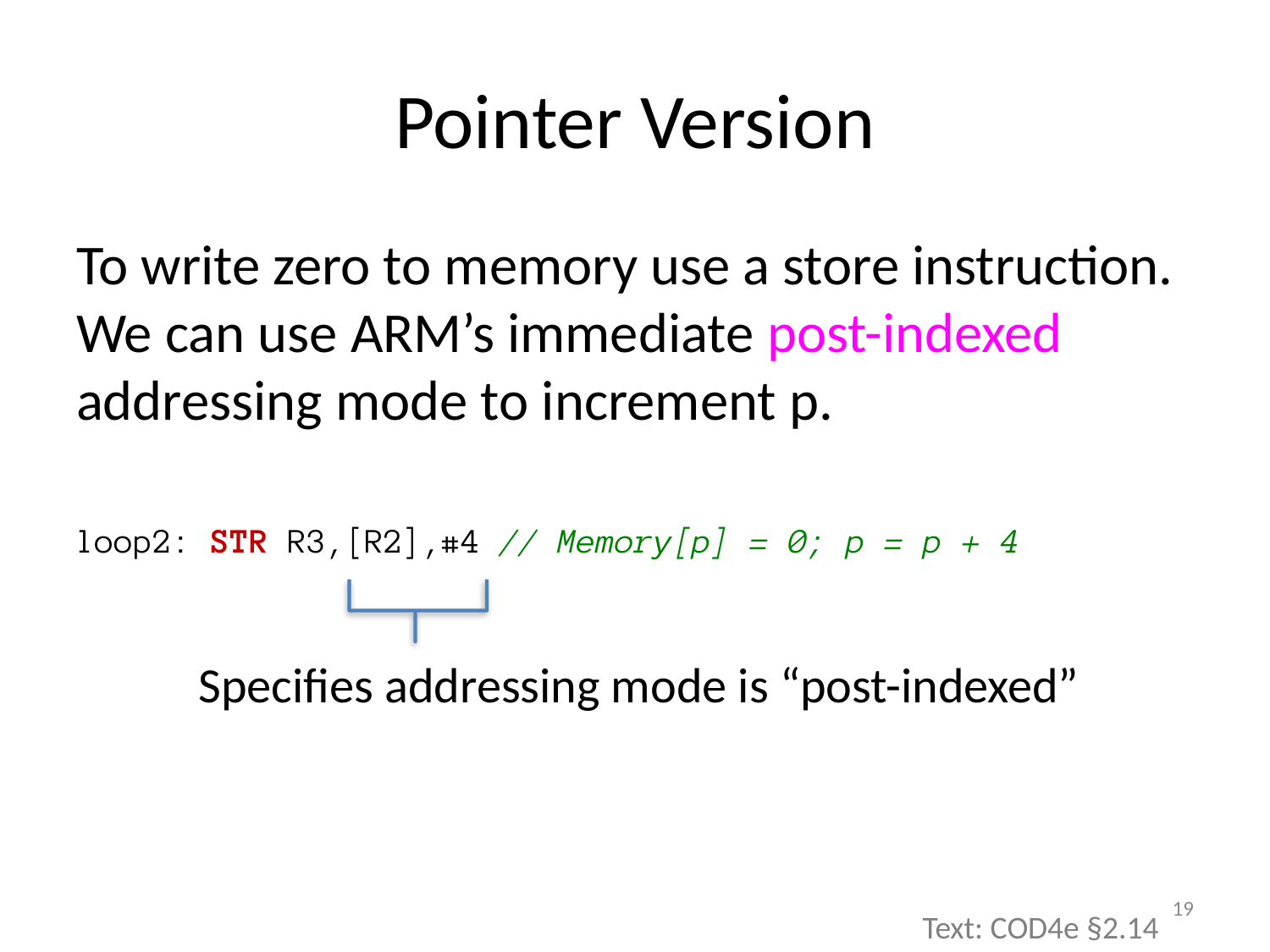

# Pointer Version
To write zero to memory use a store instruction.  We can use ARM’s immediate post-indexed addressing mode to increment p.

loop2: STR R3,[R2],#4 // Memory[p] = 0; p = p + 4

Specifies addressing mode is “post-indexed”
19
Text: COD4e §2.14